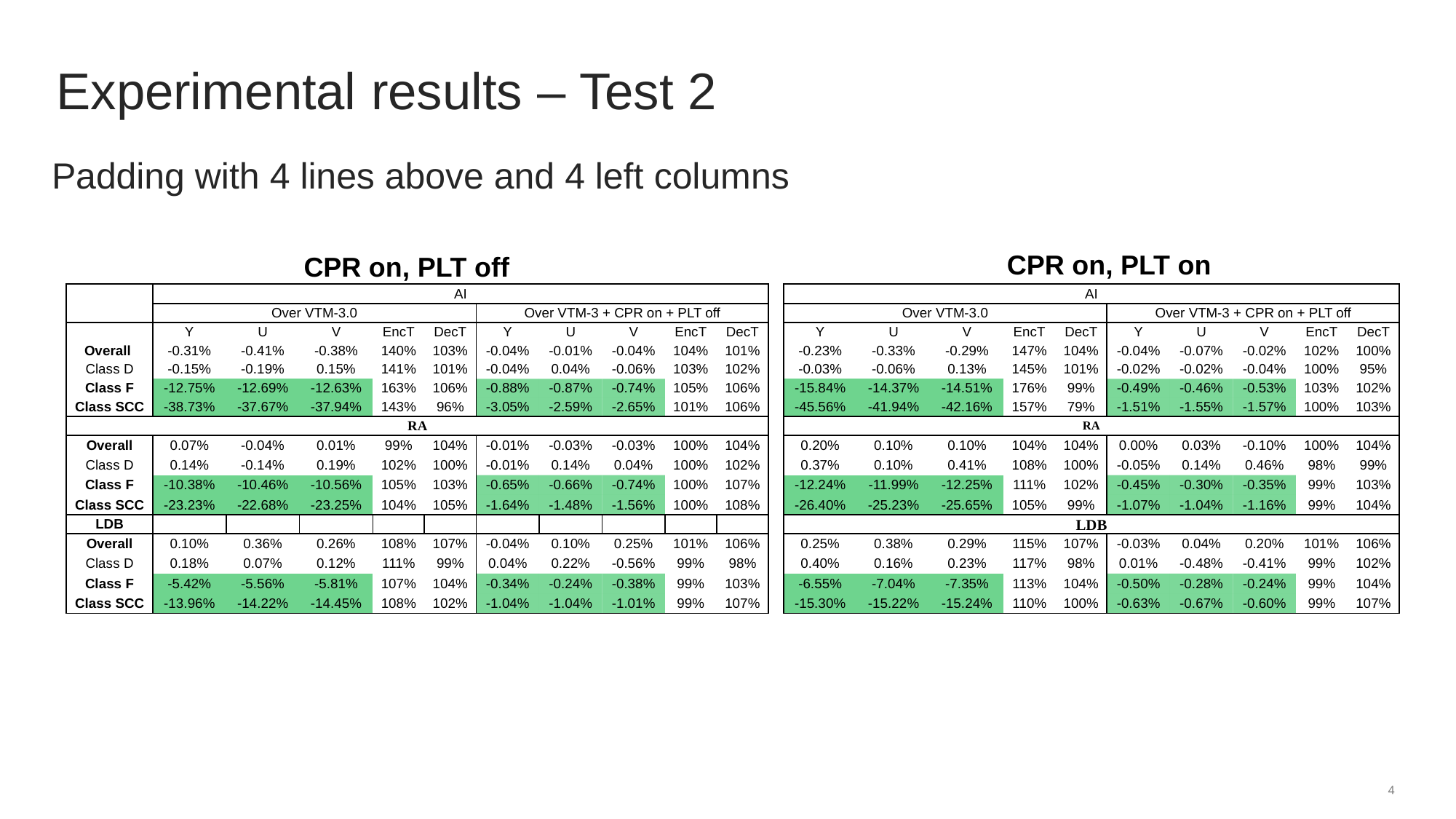

# Experimental results – Test 2
Padding with 4 lines above and 4 left columns
CPR on, PLT on
CPR on, PLT off
| AI |  |  |  |  |  |  |  |  |  |
| --- | --- | --- | --- | --- | --- | --- | --- | --- | --- |
| Over VTM-3.0 |  |  |  |  | Over VTM-3 + CPR on + PLT off |  |  |  |  |
| Y | U | V | EncT | DecT | Y | U | V | EncT | DecT |
| -0.23% | -0.33% | -0.29% | 147% | 104% | -0.04% | -0.07% | -0.02% | 102% | 100% |
| -0.03% | -0.06% | 0.13% | 145% | 101% | -0.02% | -0.02% | -0.04% | 100% | 95% |
| -15.84% | -14.37% | -14.51% | 176% | 99% | -0.49% | -0.46% | -0.53% | 103% | 102% |
| -45.56% | -41.94% | -42.16% | 157% | 79% | -1.51% | -1.55% | -1.57% | 100% | 103% |
| RA |  |  |  |  |  |  |  |  |  |
| 0.20% | 0.10% | 0.10% | 104% | 104% | 0.00% | 0.03% | -0.10% | 100% | 104% |
| 0.37% | 0.10% | 0.41% | 108% | 100% | -0.05% | 0.14% | 0.46% | 98% | 99% |
| -12.24% | -11.99% | -12.25% | 111% | 102% | -0.45% | -0.30% | -0.35% | 99% | 103% |
| -26.40% | -25.23% | -25.65% | 105% | 99% | -1.07% | -1.04% | -1.16% | 99% | 104% |
| LDB |  |  |  |  |  |  |  |  |  |
| 0.25% | 0.38% | 0.29% | 115% | 107% | -0.03% | 0.04% | 0.20% | 101% | 106% |
| 0.40% | 0.16% | 0.23% | 117% | 98% | 0.01% | -0.48% | -0.41% | 99% | 102% |
| -6.55% | -7.04% | -7.35% | 113% | 104% | -0.50% | -0.28% | -0.24% | 99% | 104% |
| -15.30% | -15.22% | -15.24% | 110% | 100% | -0.63% | -0.67% | -0.60% | 99% | 107% |
|  | AI |  |  |  |  |  |  |  |  |  |
| --- | --- | --- | --- | --- | --- | --- | --- | --- | --- | --- |
|  | Over VTM-3.0 |  |  |  |  | Over VTM-3 + CPR on + PLT off |  |  |  |  |
|  | Y | U | V | EncT | DecT | Y | U | V | EncT | DecT |
| Overall | -0.31% | -0.41% | -0.38% | 140% | 103% | -0.04% | -0.01% | -0.04% | 104% | 101% |
| Class D | -0.15% | -0.19% | 0.15% | 141% | 101% | -0.04% | 0.04% | -0.06% | 103% | 102% |
| Class F | -12.75% | -12.69% | -12.63% | 163% | 106% | -0.88% | -0.87% | -0.74% | 105% | 106% |
| Class SCC | -38.73% | -37.67% | -37.94% | 143% | 96% | -3.05% | -2.59% | -2.65% | 101% | 106% |
| RA |  |  |  |  |  |  |  |  |  |  |
| Overall | 0.07% | -0.04% | 0.01% | 99% | 104% | -0.01% | -0.03% | -0.03% | 100% | 104% |
| Class D | 0.14% | -0.14% | 0.19% | 102% | 100% | -0.01% | 0.14% | 0.04% | 100% | 102% |
| Class F | -10.38% | -10.46% | -10.56% | 105% | 103% | -0.65% | -0.66% | -0.74% | 100% | 107% |
| Class SCC | -23.23% | -22.68% | -23.25% | 104% | 105% | -1.64% | -1.48% | -1.56% | 100% | 108% |
| LDB |  |  |  |  |  |  |  |  |  |  |
| Overall | 0.10% | 0.36% | 0.26% | 108% | 107% | -0.04% | 0.10% | 0.25% | 101% | 106% |
| Class D | 0.18% | 0.07% | 0.12% | 111% | 99% | 0.04% | 0.22% | -0.56% | 99% | 98% |
| Class F | -5.42% | -5.56% | -5.81% | 107% | 104% | -0.34% | -0.24% | -0.38% | 99% | 103% |
| Class SCC | -13.96% | -14.22% | -14.45% | 108% | 102% | -1.04% | -1.04% | -1.01% | 99% | 107% |